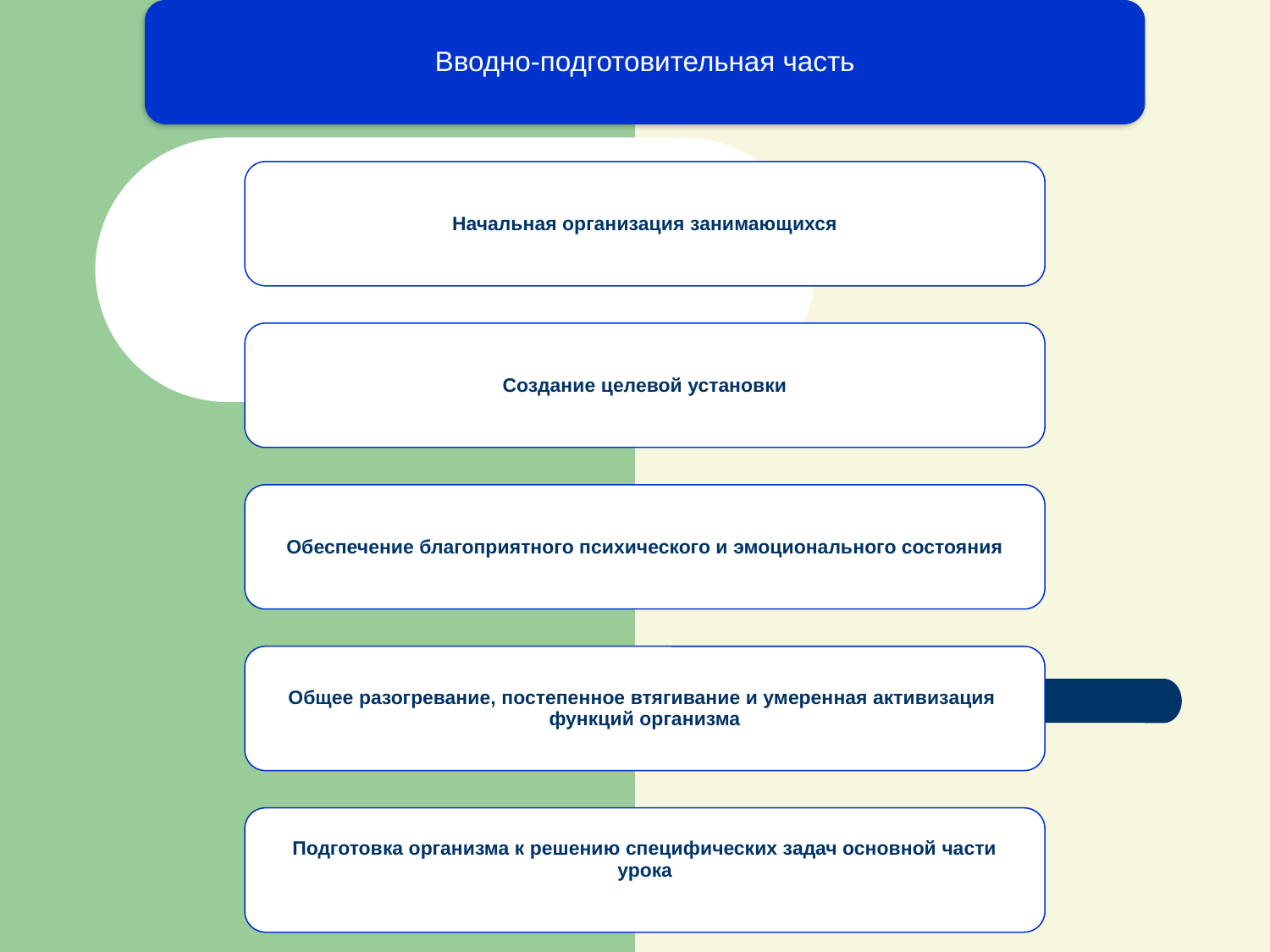

Вводно-подготовительная часть
Начальная организация занимающихся
Создание целевой установки
Обеспечение благоприятного психического и эмоционального состояния
Общее разогревание, постепенное втягивание и умеренная активизация  функций организма
Подготовка организма к решению специфических задач основной части урока
Структура урока